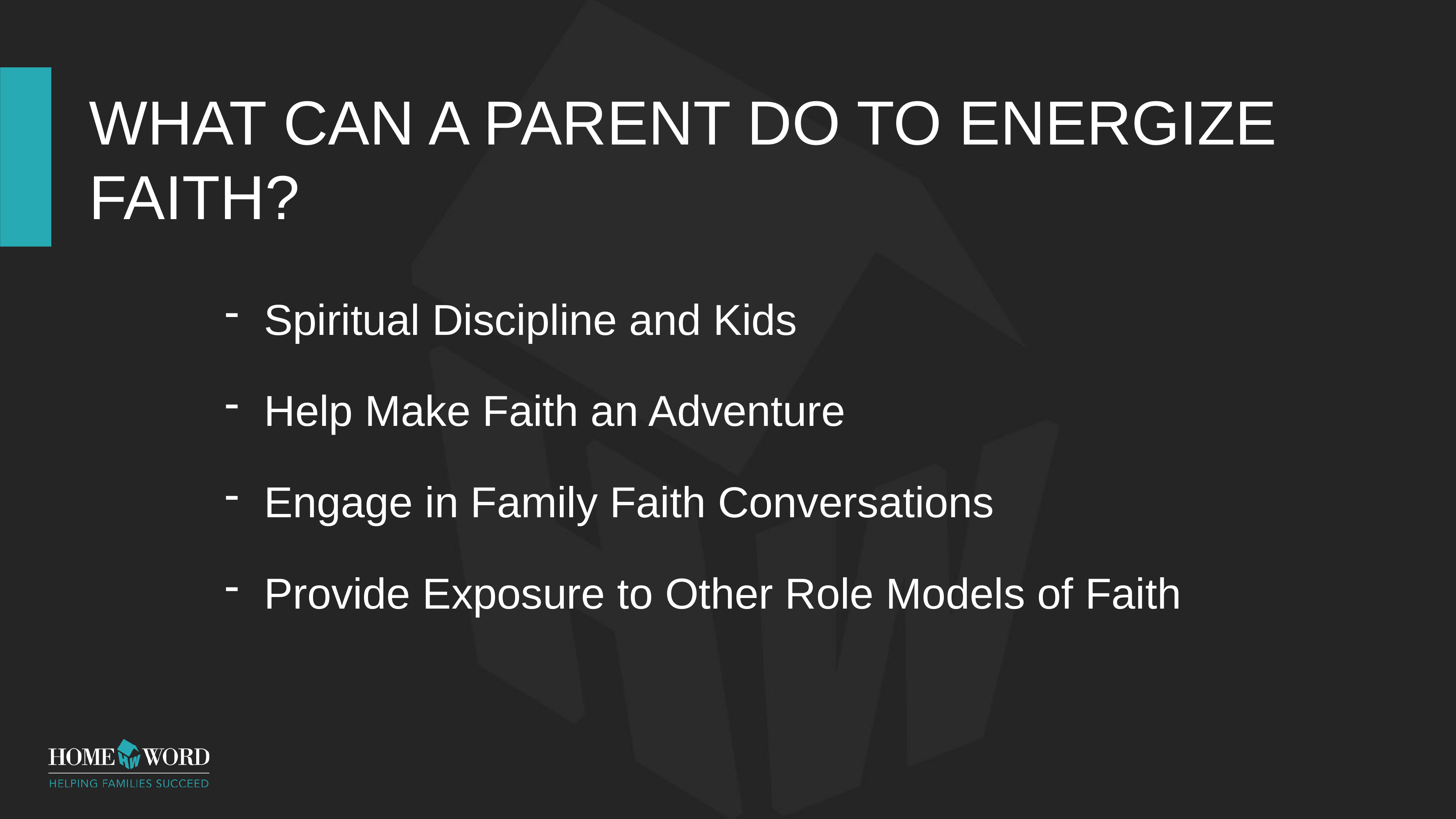

# What Can a Parent Do to Energize Faith?
Spiritual Discipline and Kids
Help Make Faith an Adventure
Engage in Family Faith Conversations
Provide Exposure to Other Role Models of Faith